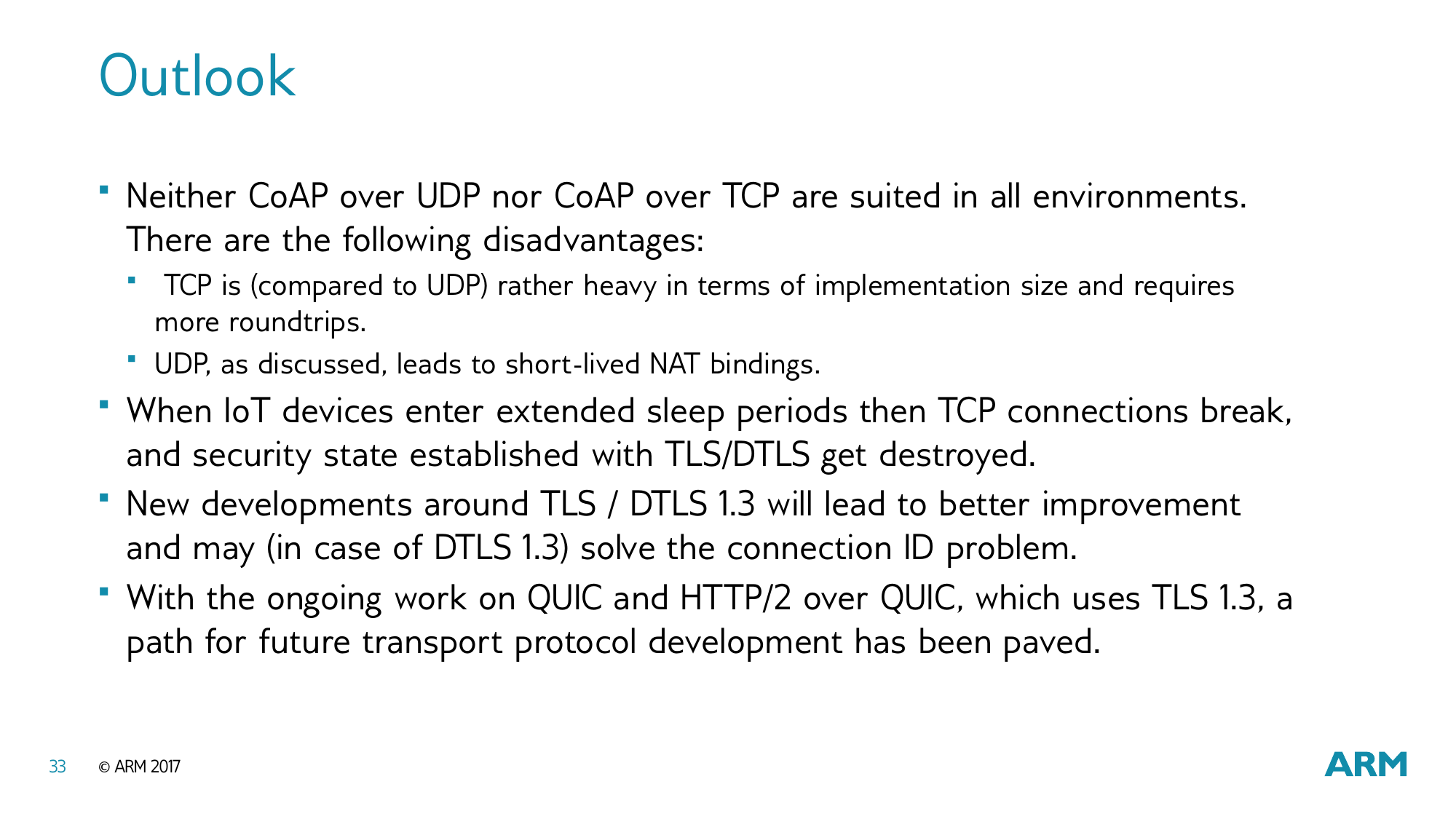

# Outlook
Neither CoAP over UDP nor CoAP over TCP are suited in all environments.  There are the following disadvantages:
 TCP is (compared to UDP) rather heavy in terms of implementation size and requires more roundtrips.
UDP, as discussed, leads to short-lived NAT bindings.
When IoT devices enter extended sleep periods then TCP connections break, and security state established with TLS/DTLS get destroyed.
New developments around TLS / DTLS 1.3 will lead to better improvement and may (in case of DTLS 1.3) solve the connection ID problem.
With the ongoing work on QUIC and HTTP/2 over QUIC, which uses TLS 1.3, a path for future transport protocol development has been paved.